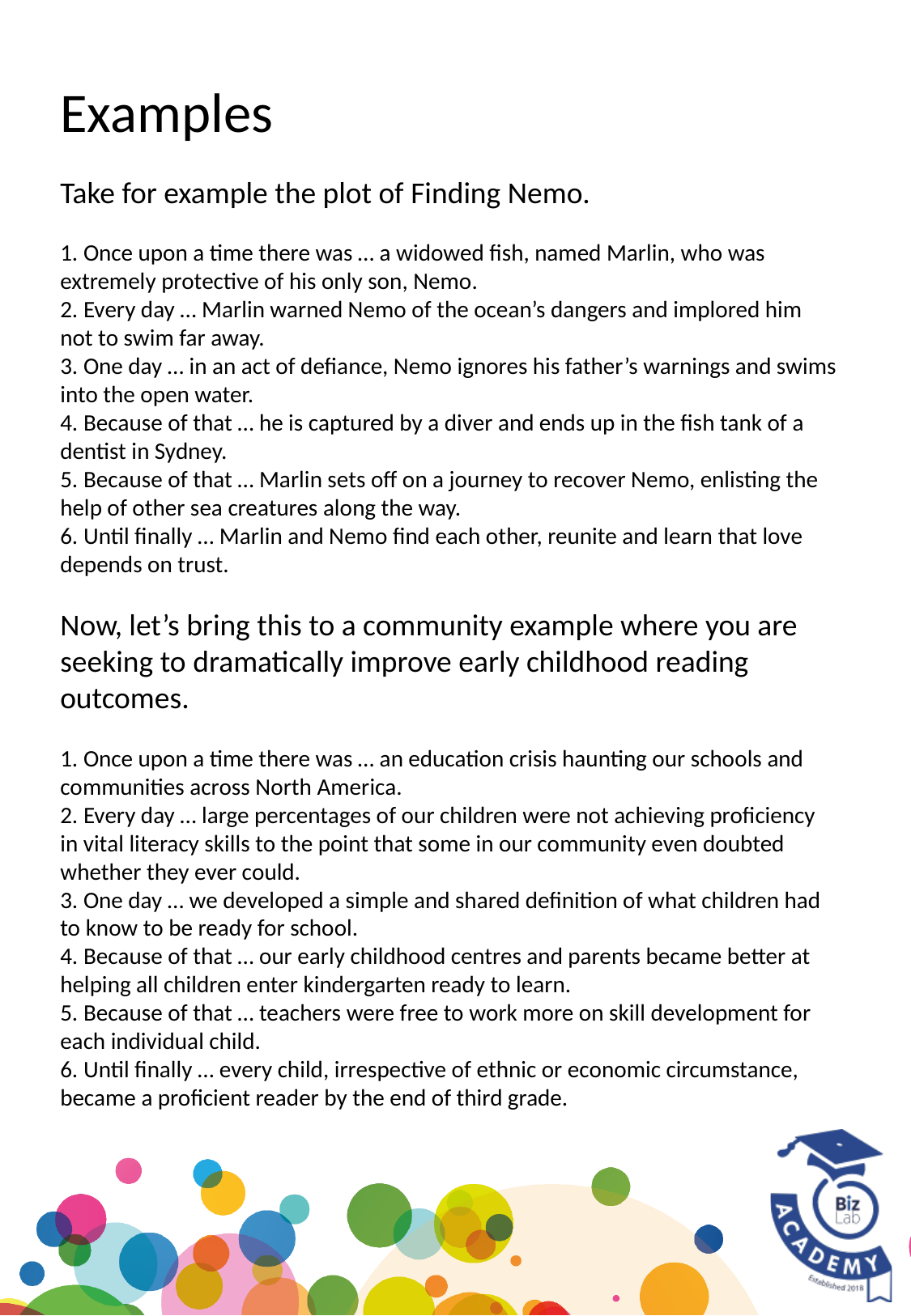

# Examples
Take for example the plot of Finding Nemo.
1. Once upon a time there was … a widowed fish, named Marlin, who was extremely protective of his only son, Nemo.
2. Every day … Marlin warned Nemo of the ocean’s dangers and implored him not to swim far away.
3. One day … in an act of defiance, Nemo ignores his father’s warnings and swims into the open water.
4. Because of that … he is captured by a diver and ends up in the fish tank of a dentist in Sydney.
5. Because of that … Marlin sets off on a journey to recover Nemo, enlisting the help of other sea creatures along the way.
6. Until finally … Marlin and Nemo find each other, reunite and learn that love depends on trust.
Now, let’s bring this to a community example where you are seeking to dramatically improve early childhood reading outcomes.
 
1. Once upon a time there was … an education crisis haunting our schools and communities across North America.
2. Every day … large percentages of our children were not achieving proficiency in vital literacy skills to the point that some in our community even doubted whether they ever could.
3. One day … we developed a simple and shared definition of what children had to know to be ready for school.
4. Because of that … our early childhood centres and parents became better at helping all children enter kindergarten ready to learn. 
5. Because of that … teachers were free to work more on skill development for each individual child.
6. Until finally … every child, irrespective of ethnic or economic circumstance, became a proficient reader by the end of third grade.